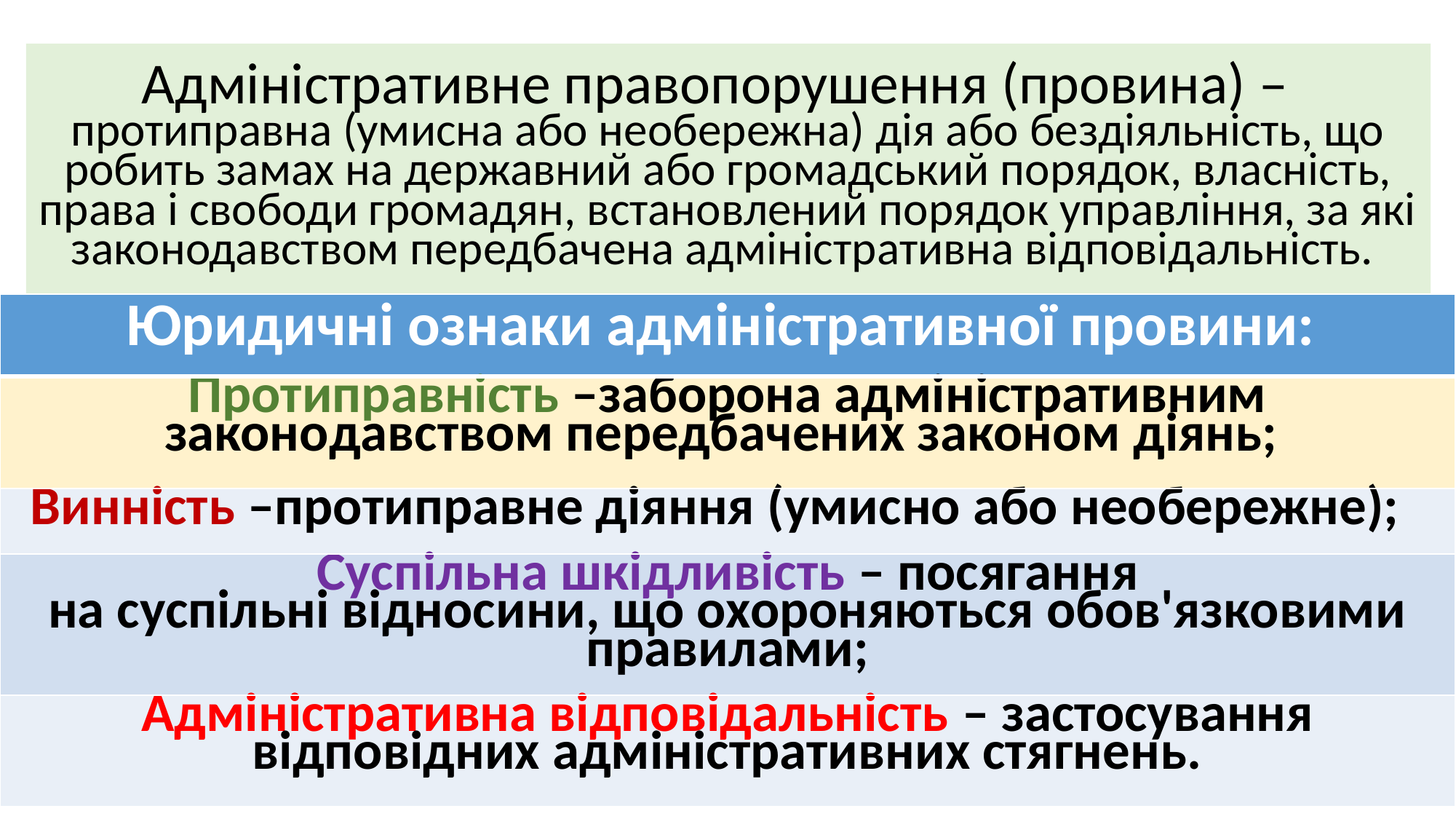

# Адміністративне правопорушення (провина) – протиправна (умисна або необережна) дія або бездіяльність, що робить замах на державний або громадський порядок, власність, права і свободи громадян, встановлений порядок управління, за які законодавством передбачена адміністративна відповідальність.
| Юридичні ознаки адміністративної провини: |
| --- |
| Протиправність –заборона адміністративним законодавством передбачених законом діянь; |
| Винність –протиправне діяння (умисно або необережне); |
| Суспільна шкідливість – посягання на суспільні відносини, що охороняються обов'язковими правилами; |
| Адміністративна відповідальність – застосування відповідних адміністративних стягнень. |